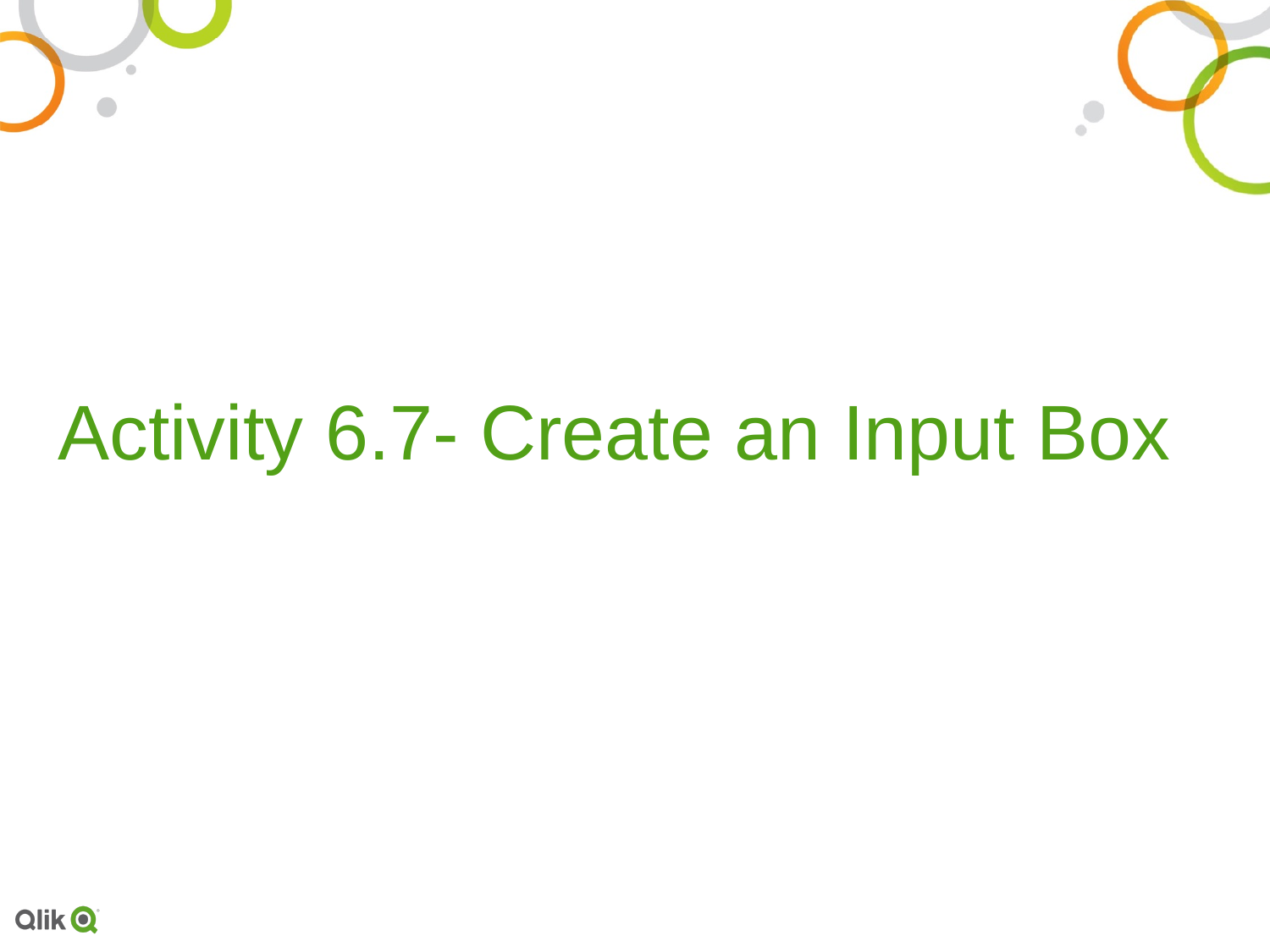

# Activity 6.7- Create an Input Box